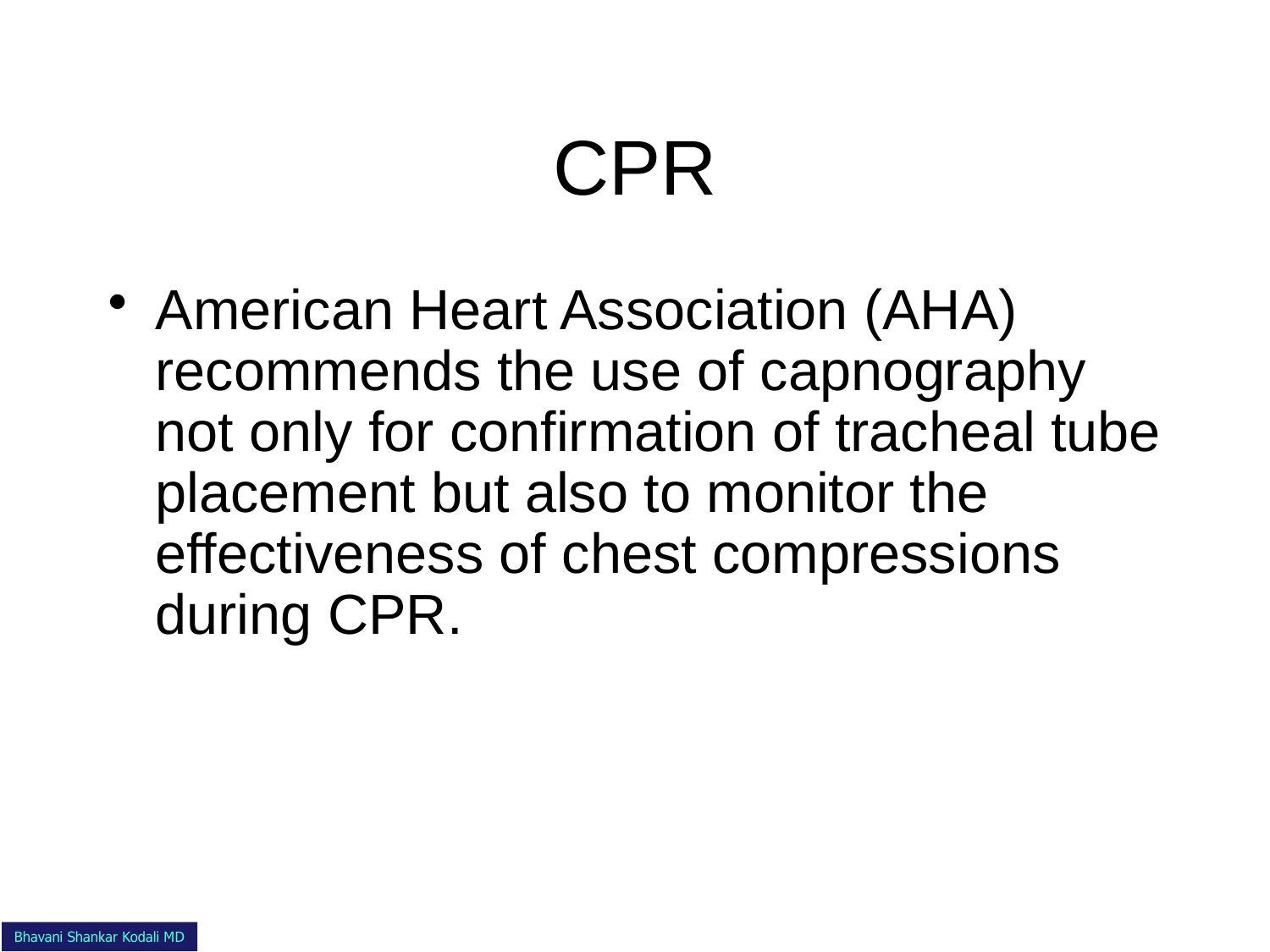

# CPR
American Heart Association (AHA) recommends the use of capnography not only for confirmation of tracheal tube placement but also to monitor the effectiveness of chest compressions during CPR.

Bhavani Shankar Kodali MD